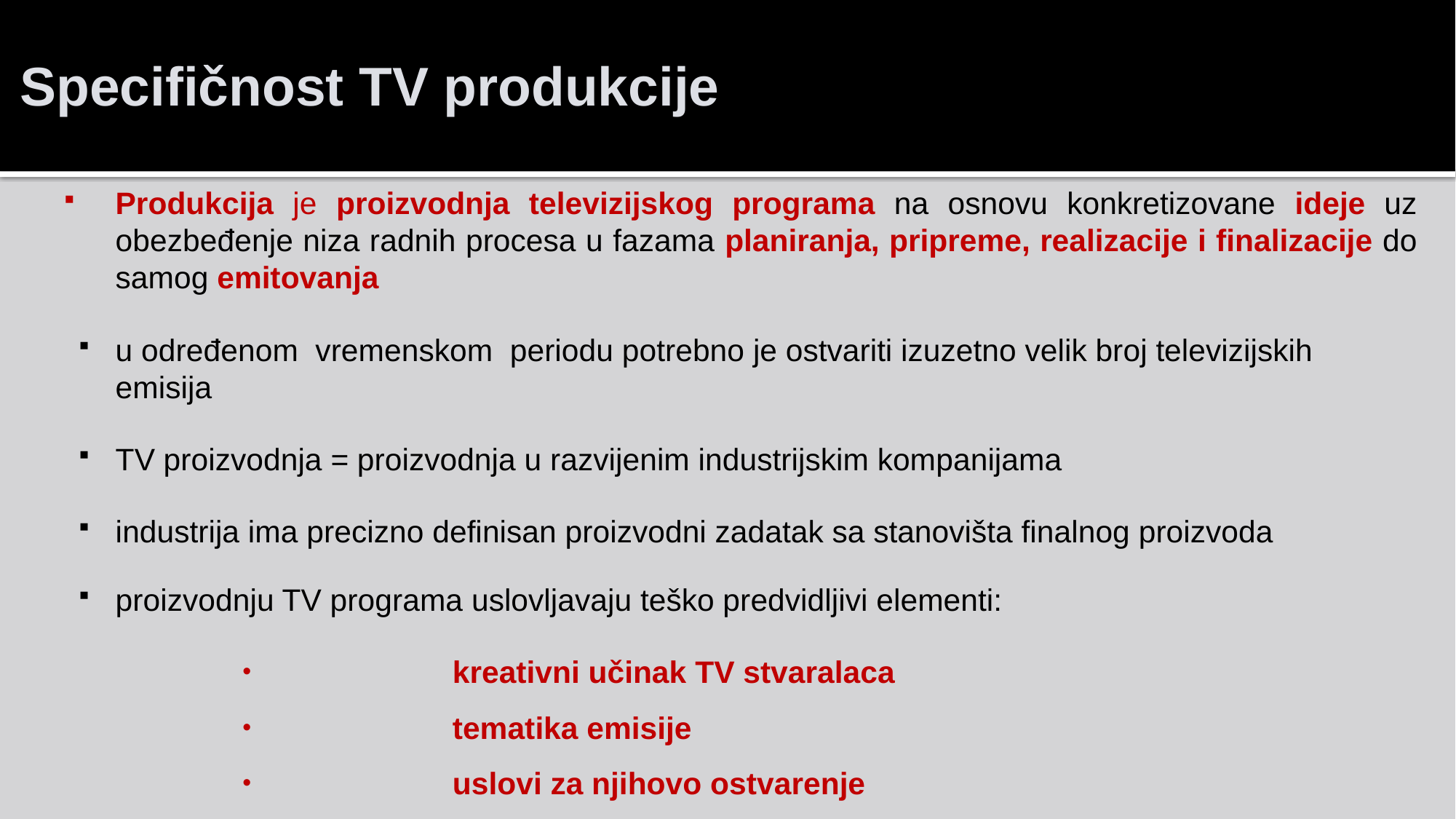

# Specifičnost TV produkcije
Produkcija je proizvodnja televizijskog programa na osnovu konkretizovane ideje uz obezbeđenje niza radnih procesa u fazama planiranja, pripreme, realizacije i finalizacije do samog emitovanja

u određenom  vremenskom  periodu potrebno je ostvariti izuzetno velik broj televizijskih emisija

TV proizvodnja = proizvodnja u razvijenim industrijskim kompanijama

industrija ima precizno definisan proizvodni zadatak sa stanovišta finalnog proizvoda

proizvodnju TV programa uslovljavaju teško predvidljivi elementi:

	kreativni učinak TV stvaralaca
	tematika emisije
	uslovi za njihovo ostvarenje